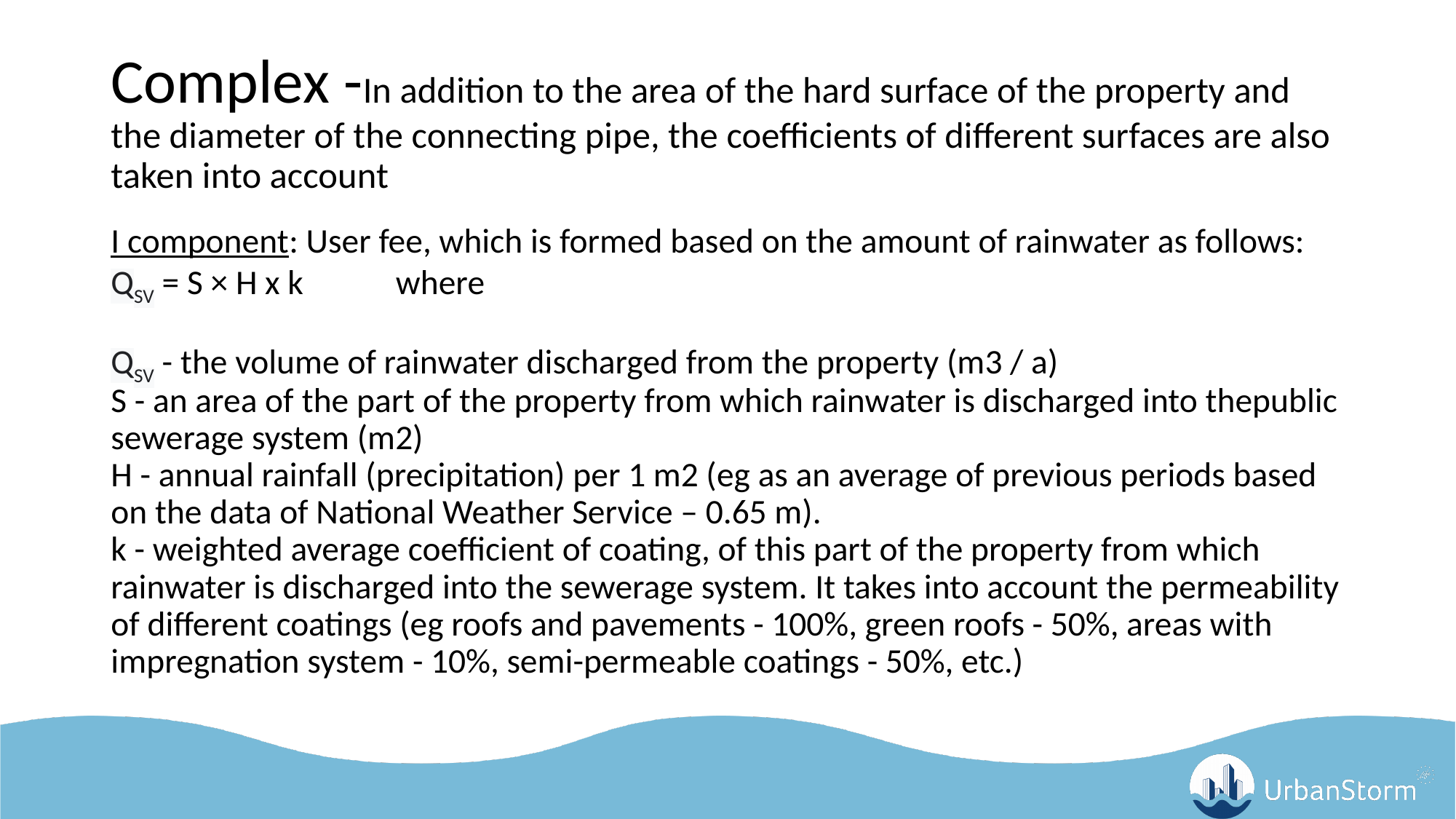

# Complex -In addition to the area of the hard surface of the property and the diameter of the connecting pipe, the coefficients of different surfaces are also taken into account
I component: User fee, which is formed based on the amount of rainwater as follows:
QSV = S × H x k		where

QSV - the volume of rainwater discharged from the property (m3 / a)
S - an area of ​​the part of the property from which rainwater is discharged into thepublic sewerage system (m2)
H - annual rainfall (precipitation) per 1 m2 (eg as an average of previous periods based on the data of National Weather Service – 0.65 m).
k - weighted average coefficient of coating, of this part of the property from which rainwater is discharged into the sewerage system. It takes into account the permeability of different coatings (eg roofs and pavements - 100%, green roofs - 50%, areas with impregnation system - 10%, semi-permeable coatings - 50%, etc.)